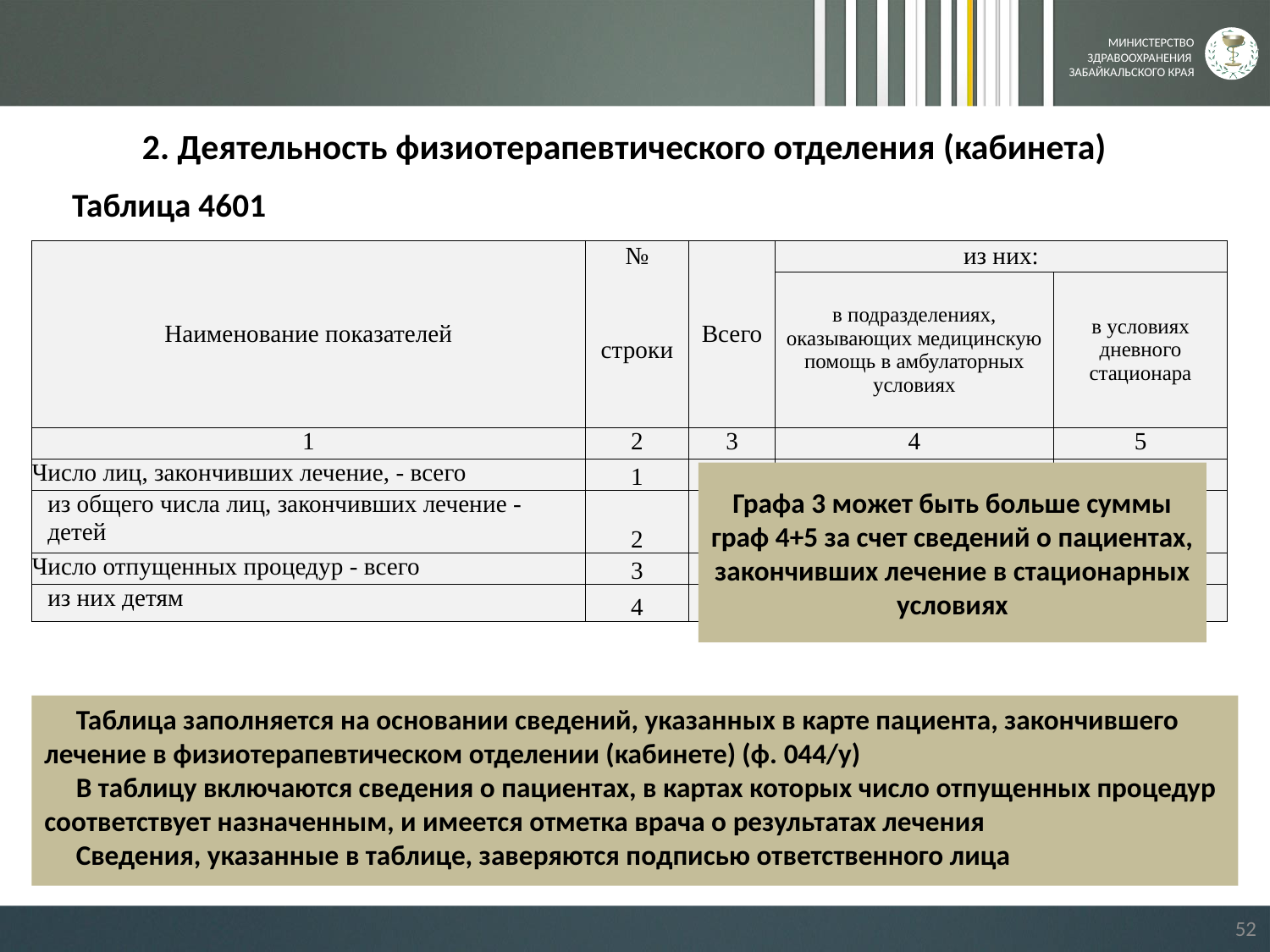

2. Деятельность физиотерапевтического отделения (кабинета)
Таблица 4601
| Наименование показателей | № | Всего | из них: |  |
| --- | --- | --- | --- | --- |
|  | строки |  | в подразделениях, оказывающих медицинскую помощь в амбулаторных условиях | в условиях дневного стационара |
| 1 | 2 | 3 | 4 | 5 |
| Число лиц, закончивших лечение, - всего | 1 |  |  |  |
| из общего числа лиц, закончивших лечение - детей | 2 |  |  |  |
| Число отпущенных процедур - всего | 3 |  |  |  |
| из них детям | 4 |  |  |  |

Графа 3 может быть больше суммы граф 4+5 за счет сведений о пациентах, закончивших лечение в стационарных условиях
     Таблица заполняется на основании сведений, указанных в карте пациента, закончившего лечение в физиотерапевтическом отделении (кабинете) (ф. 044/у)
     В таблицу включаются сведения о пациентах, в картах которых число отпущенных процедур соответствует назначенным, и имеется отметка врача о результатах лечения
     Сведения, указанные в таблице, заверяются подписью ответственного лица
52